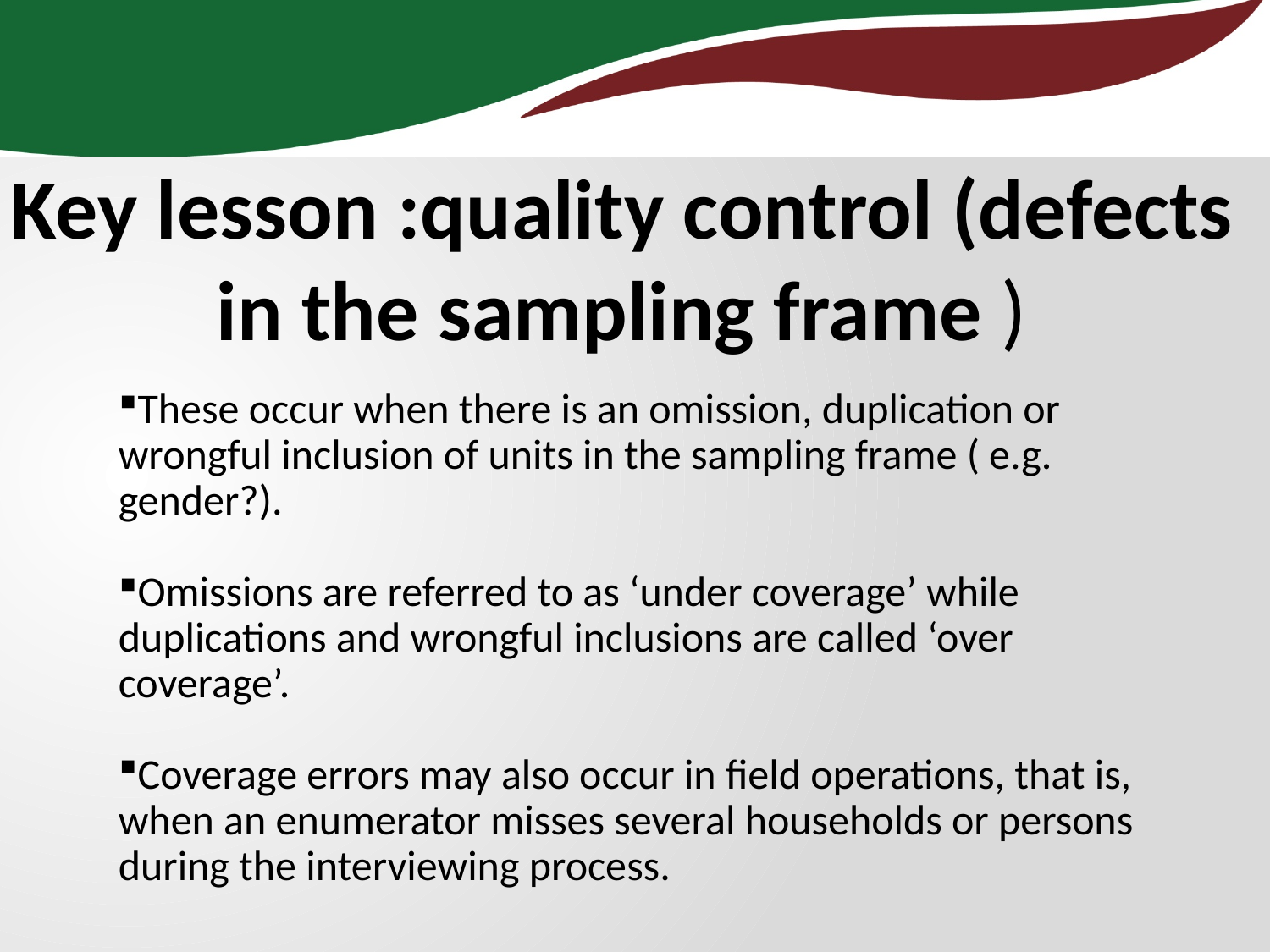

Key lesson :quality control (defects in the sampling frame )
These occur when there is an omission, duplication or wrongful inclusion of units in the sampling frame ( e.g. gender?).

Omissions are referred to as ‘under coverage’ while duplications and wrongful inclusions are called ‘over coverage’.

Coverage errors may also occur in field operations, that is, when an enumerator misses several households or persons during the interviewing process.